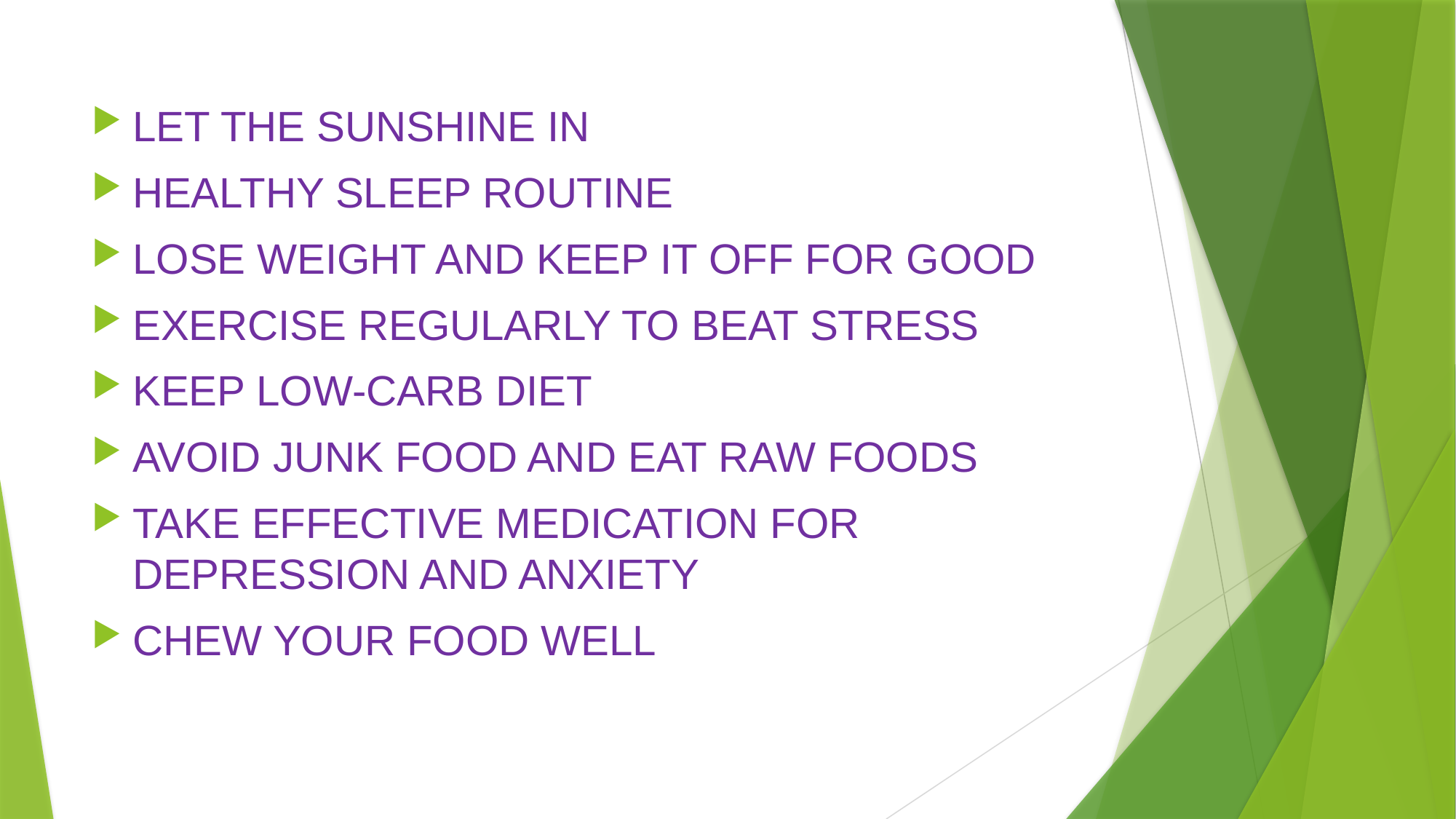

LET THE SUNSHINE IN
HEALTHY SLEEP ROUTINE
LOSE WEIGHT AND KEEP IT OFF FOR GOOD
EXERCISE REGULARLY TO BEAT STRESS
KEEP LOW-CARB DIET
AVOID JUNK FOOD AND EAT RAW FOODS
TAKE EFFECTIVE MEDICATION FOR DEPRESSION AND ANXIETY
CHEW YOUR FOOD WELL